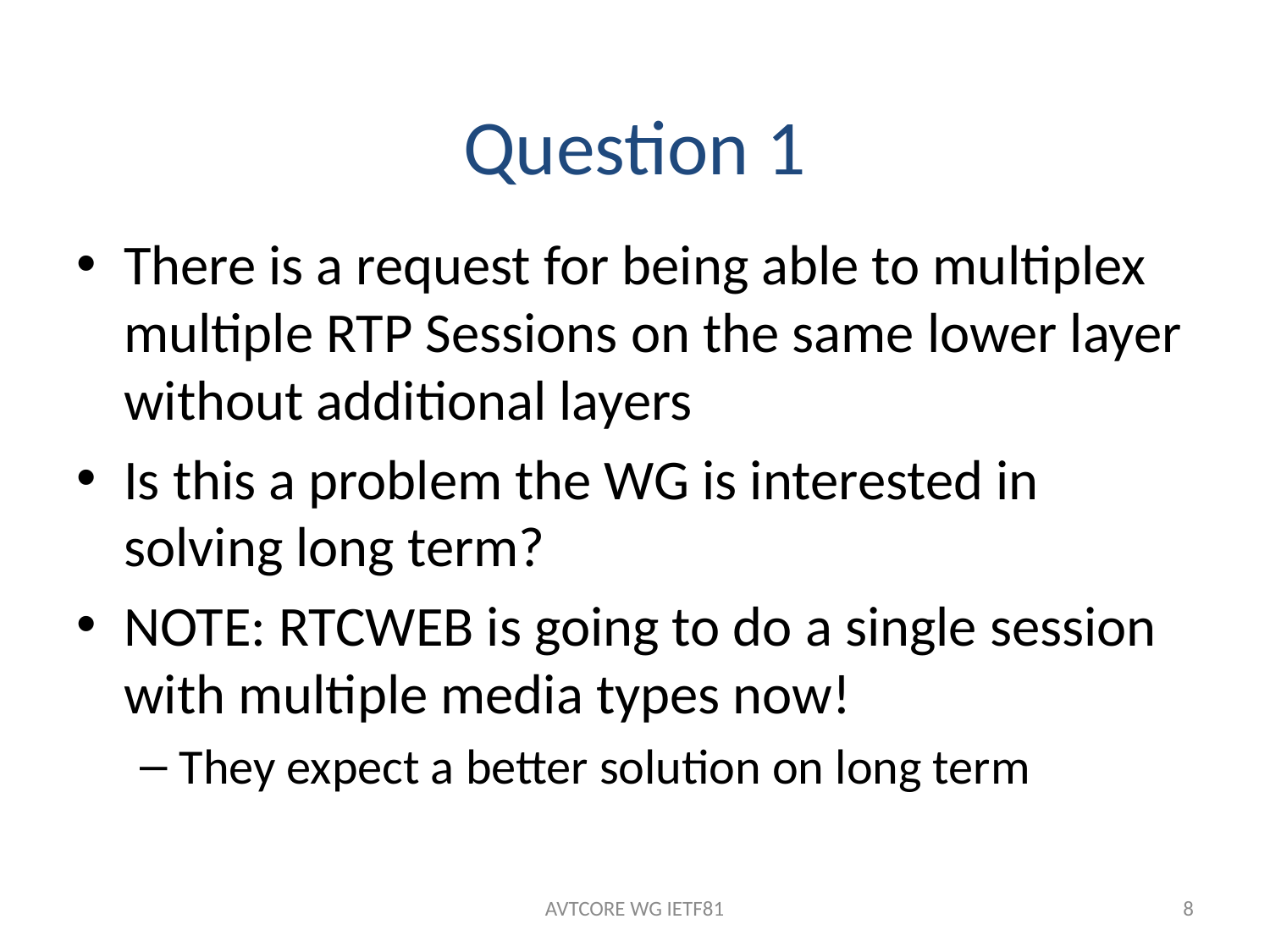

# Question 1
There is a request for being able to multiplex multiple RTP Sessions on the same lower layer without additional layers
Is this a problem the WG is interested in solving long term?
NOTE: RTCWEB is going to do a single session with multiple media types now!
They expect a better solution on long term
AVTCORE WG IETF81
8